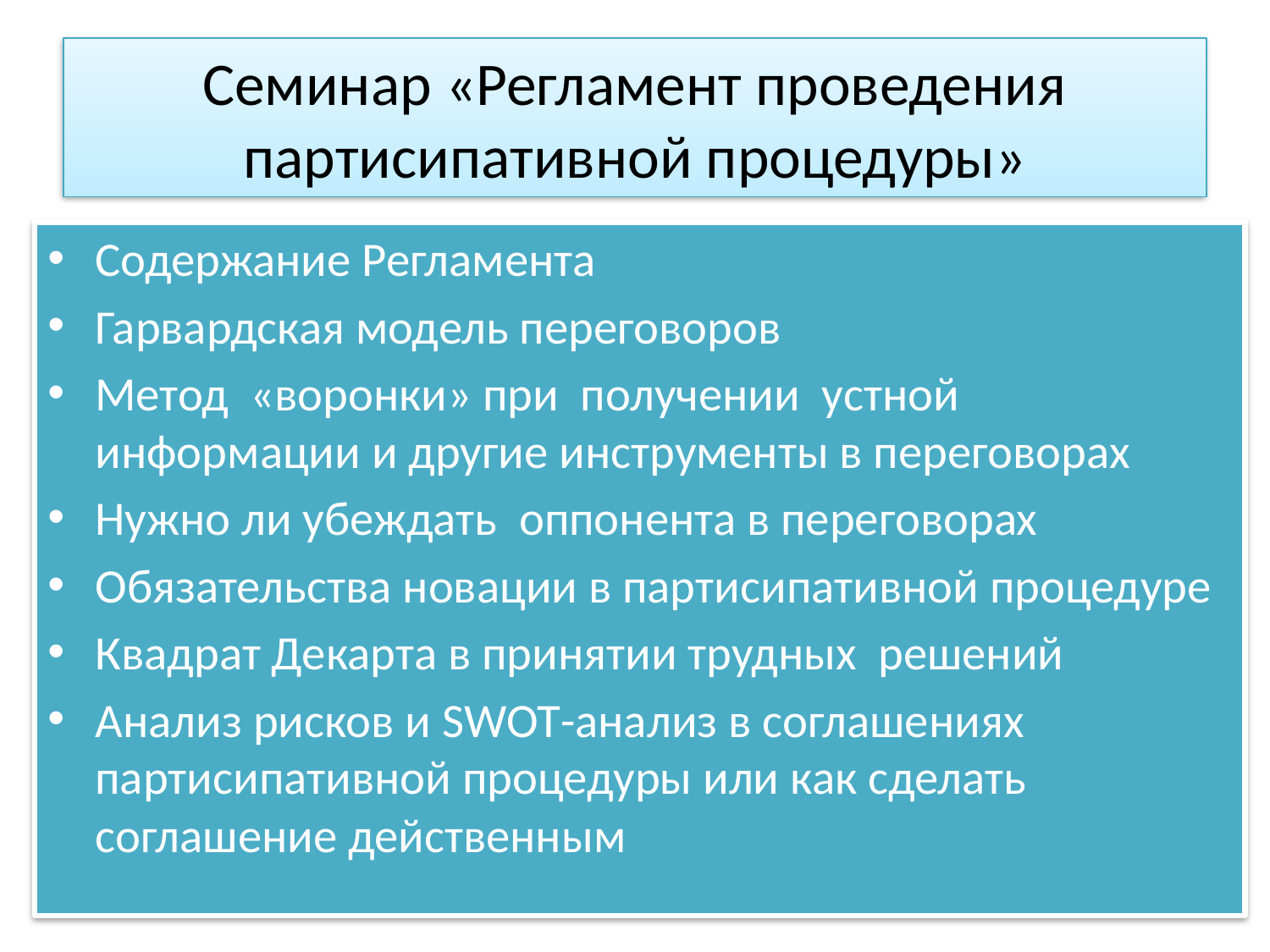

# Семинар «Регламент проведения партисипативной процедуры»
Содержание Регламента
Гарвардская модель переговоров
Метод  «воронки» при  получении  устной информации и другие инструменты в переговорах
Нужно ли убеждать  оппонента в переговорах
Обязательства новации в партисипативной процедуре
Квадрат Декарта в принятии трудных  решений
Анализ рисков и SWOT-анализ в соглашениях  партисипативной процедуры или как сделать соглашение действенным